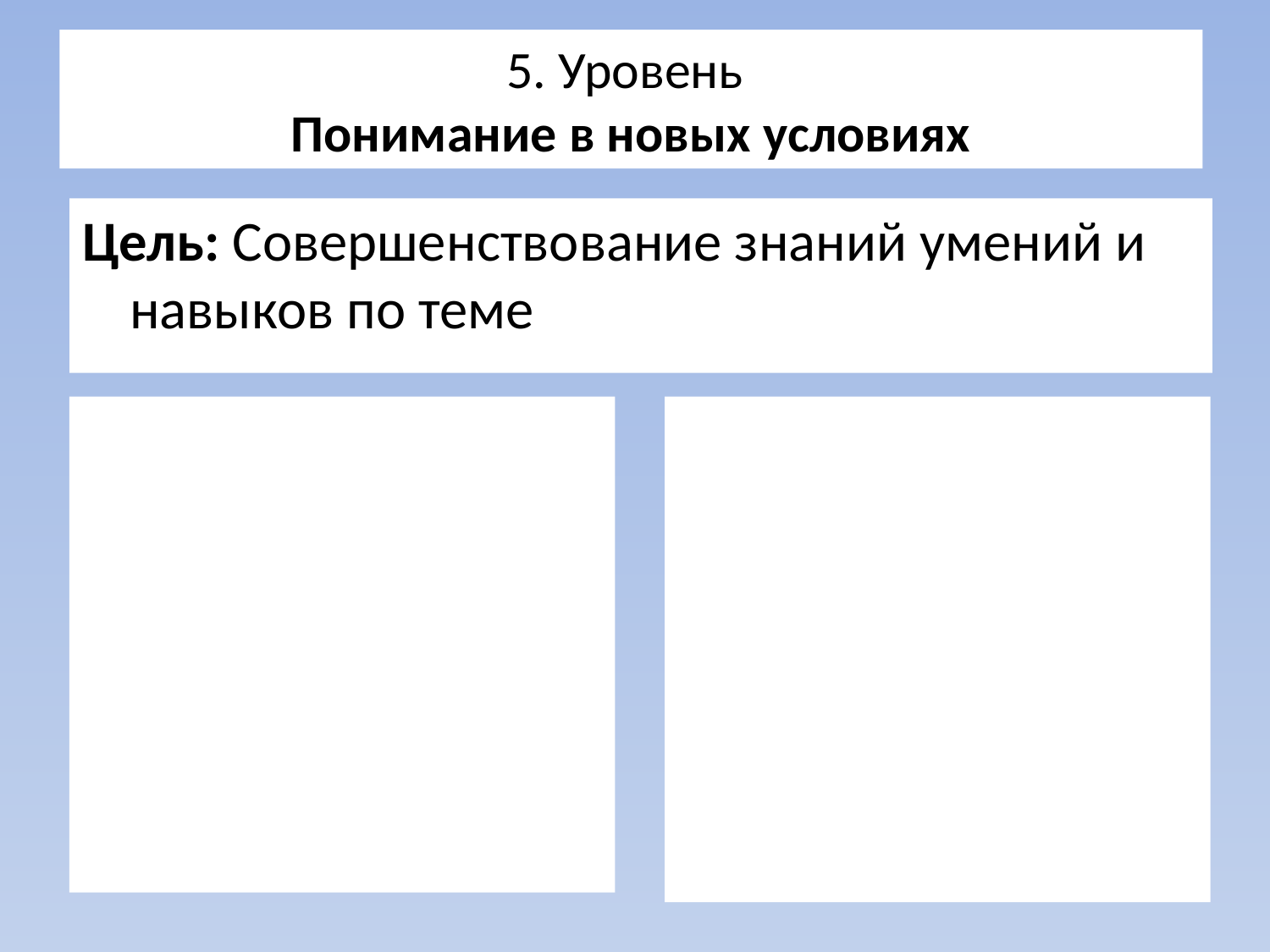

# 5. Уровень Понимание в новых условиях

Цель: Совершенствование знаний умений и навыков по теме